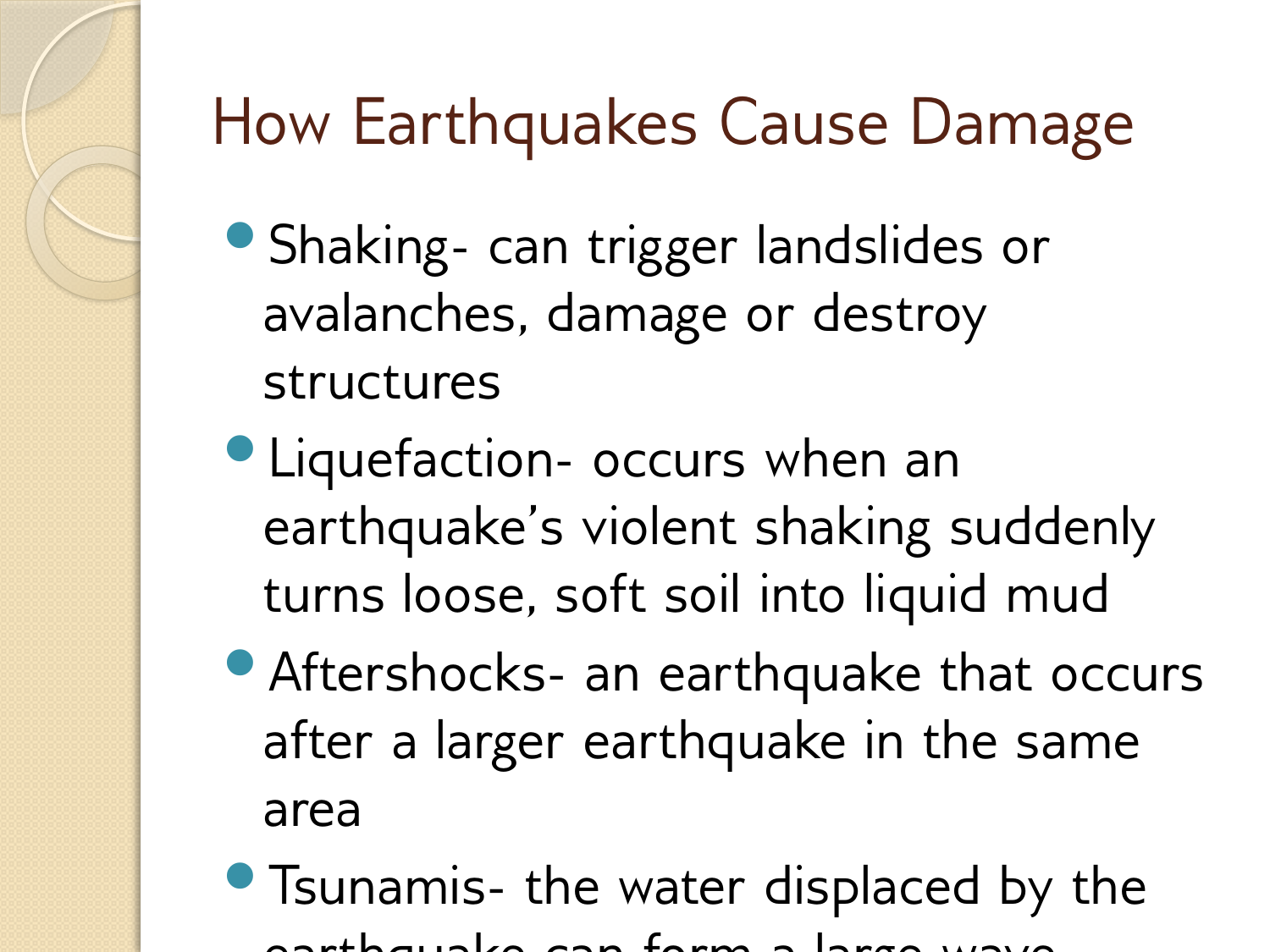

# How Earthquakes Cause Damage
Shaking- can trigger landslides or avalanches, damage or destroy structures
Liquefaction- occurs when an earthquake’s violent shaking suddenly turns loose, soft soil into liquid mud
Aftershocks- an earthquake that occurs after a larger earthquake in the same area
Tsunamis- the water displaced by the earthquake can form a large wave